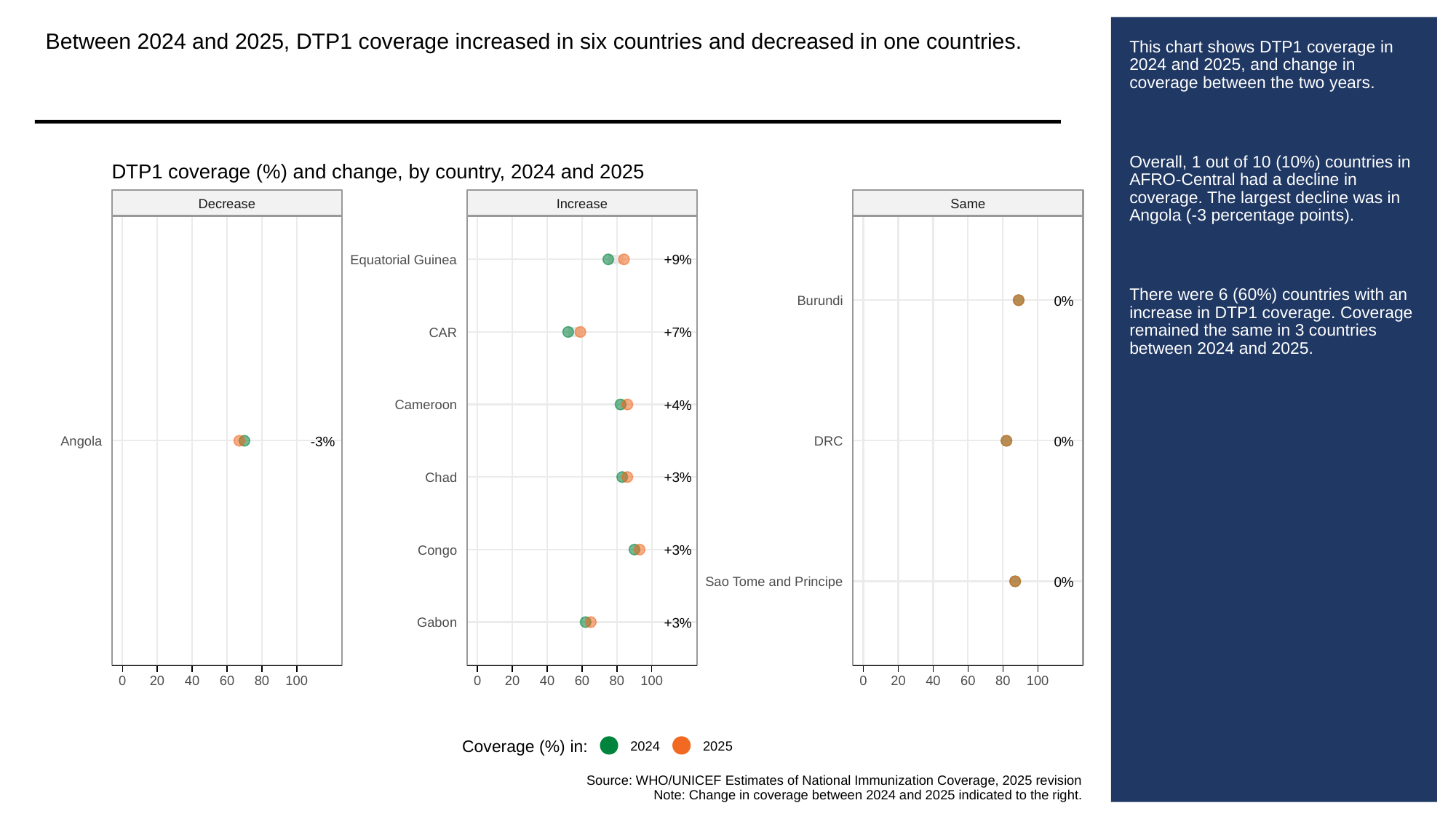

Between 2024 and 2025, DTP1 coverage increased in six countries and decreased in one countries.
# This chart shows DTP1 coverage in 2024 and 2025, and change in coverage between the two years.

Overall, 1 out of 10 (10%) countries in AFRO-Central had a decline in coverage. The largest decline was in Angola (-3 percentage points).

There were 6 (60%) countries with an increase in DTP1 coverage. Coverage remained the same in 3 countries between 2024 and 2025.

DTP1 coverage (%) and change, by country, 2024 and 2025

Decrease
Increase
Same

+9%
Equatorial Guinea

0%
Burundi

+7%
CAR

+4%
Cameroon

-3%
0%
Angola
DRC

+3%
Chad

+3%
Congo

0%
Sao Tome and Principe

+3%
Gabon

0
20
40
60
80
100
0
20
40
60
80
100
0
20
40
60
80
100

Coverage (%) in:
2024
2025
Source: WHO/UNICEF Estimates of National Immunization Coverage, 2025 revision
Note: Change in coverage between 2024 and 2025 indicated to the right.